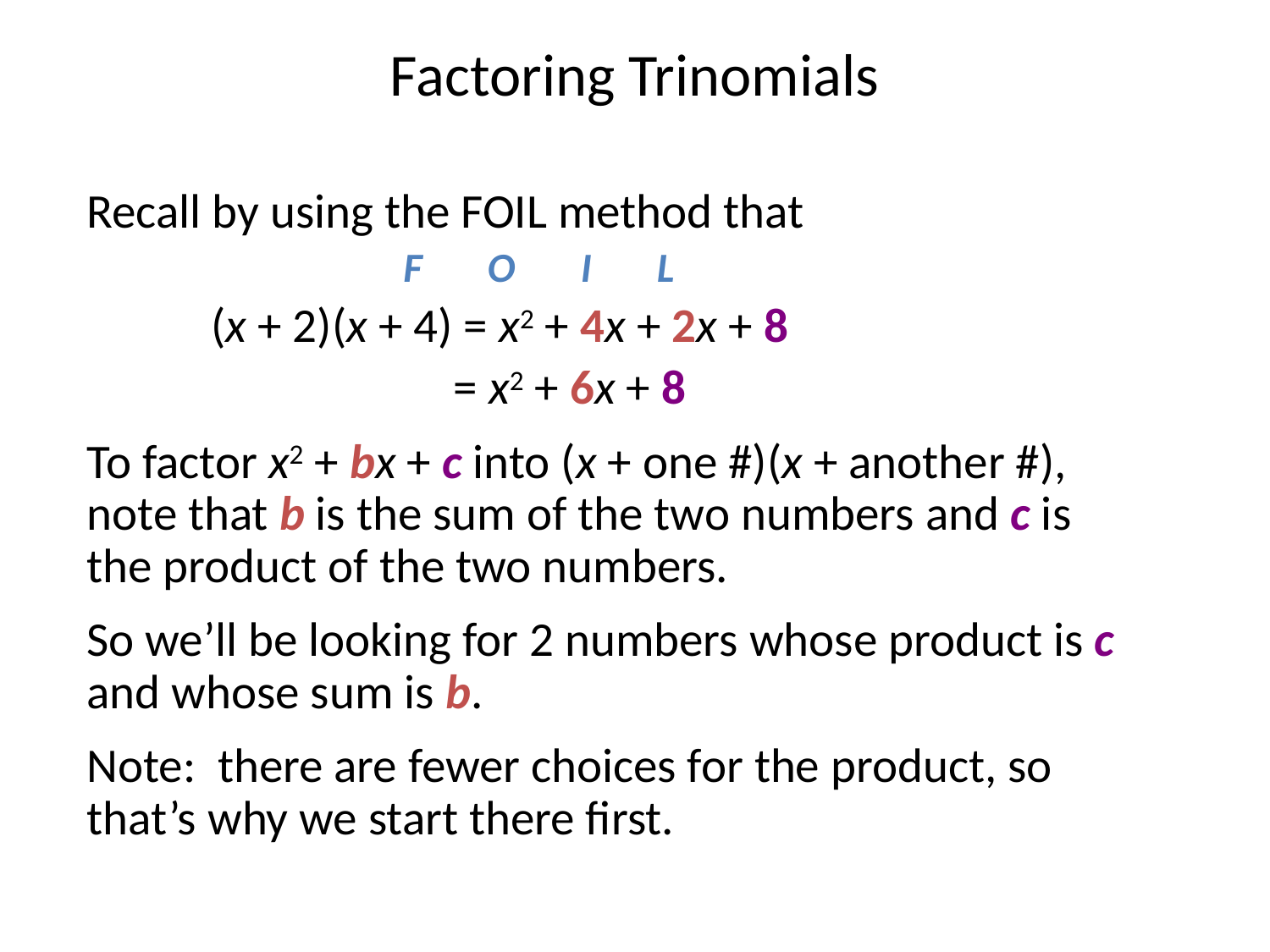

# Factoring Trinomials
Recall by using the FOIL method that
                                  F       O       I       L
	(x + 2)(x + 4) = x2 + 4x + 2x + 8
	                      = x2 + 6x + 8
To factor x2 + bx + c into (x + one #)(x + another #), note that b is the sum of the two numbers and c is the product of the two numbers.
So we’ll be looking for 2 numbers whose product is c and whose sum is b.
Note:  there are fewer choices for the product, so that’s why we start there first.